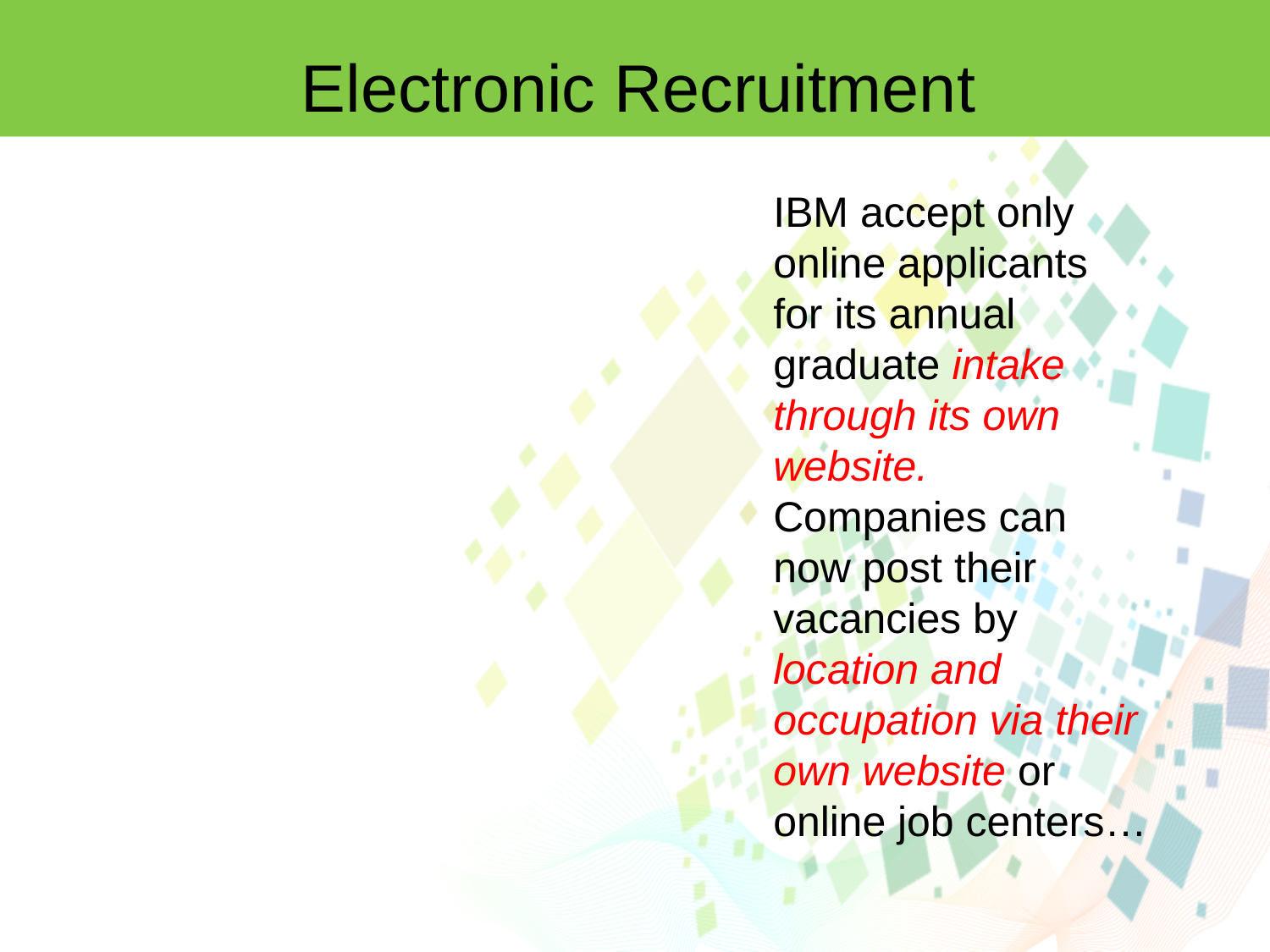

Electronic Recruitment
IBM accept only online applicants for its annual graduate intake through its own website. Companies can now post their vacancies by location and occupation via their own website or online job centers…